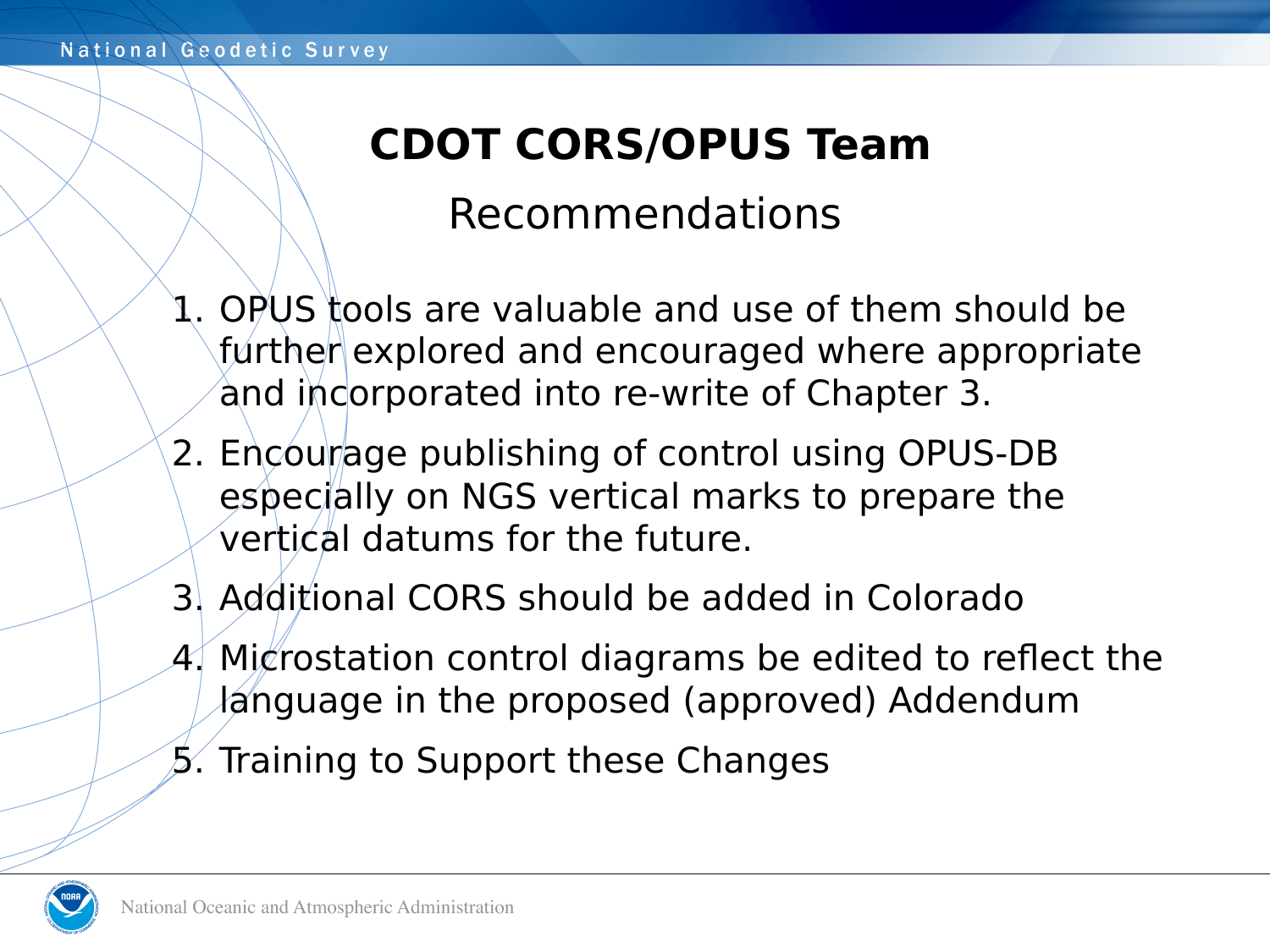

# CDOT CORS/OPUS Team
Recommendations

OPUS tools are valuable and use of them should be further explored and encouraged where appropriate and incorporated into re-write of Chapter 3.
Encourage publishing of control using OPUS-DB especially on NGS vertical marks to prepare the vertical datums for the future.
Additional CORS should be added in Colorado
Microstation control diagrams be edited to reflect the language in the proposed (approved) Addendum
Training to Support these Changes